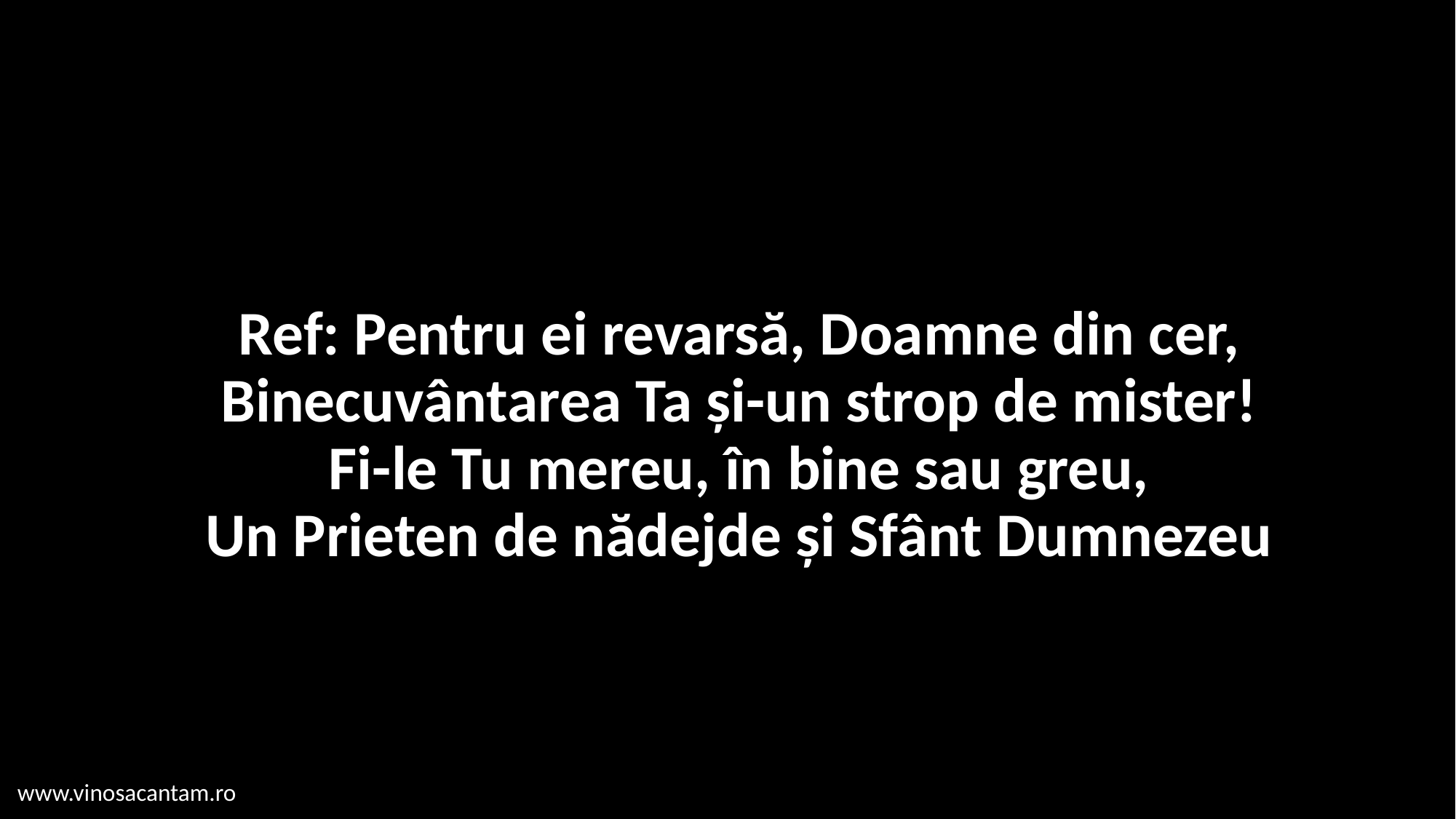

# Ref: Pentru ei revarsă, Doamne din cer, Binecuvântarea Ta și-un strop de mister! Fi-le Tu mereu, în bine sau greu, Un Prieten de nădejde și Sfânt Dumnezeu
www.vinosacantam.ro